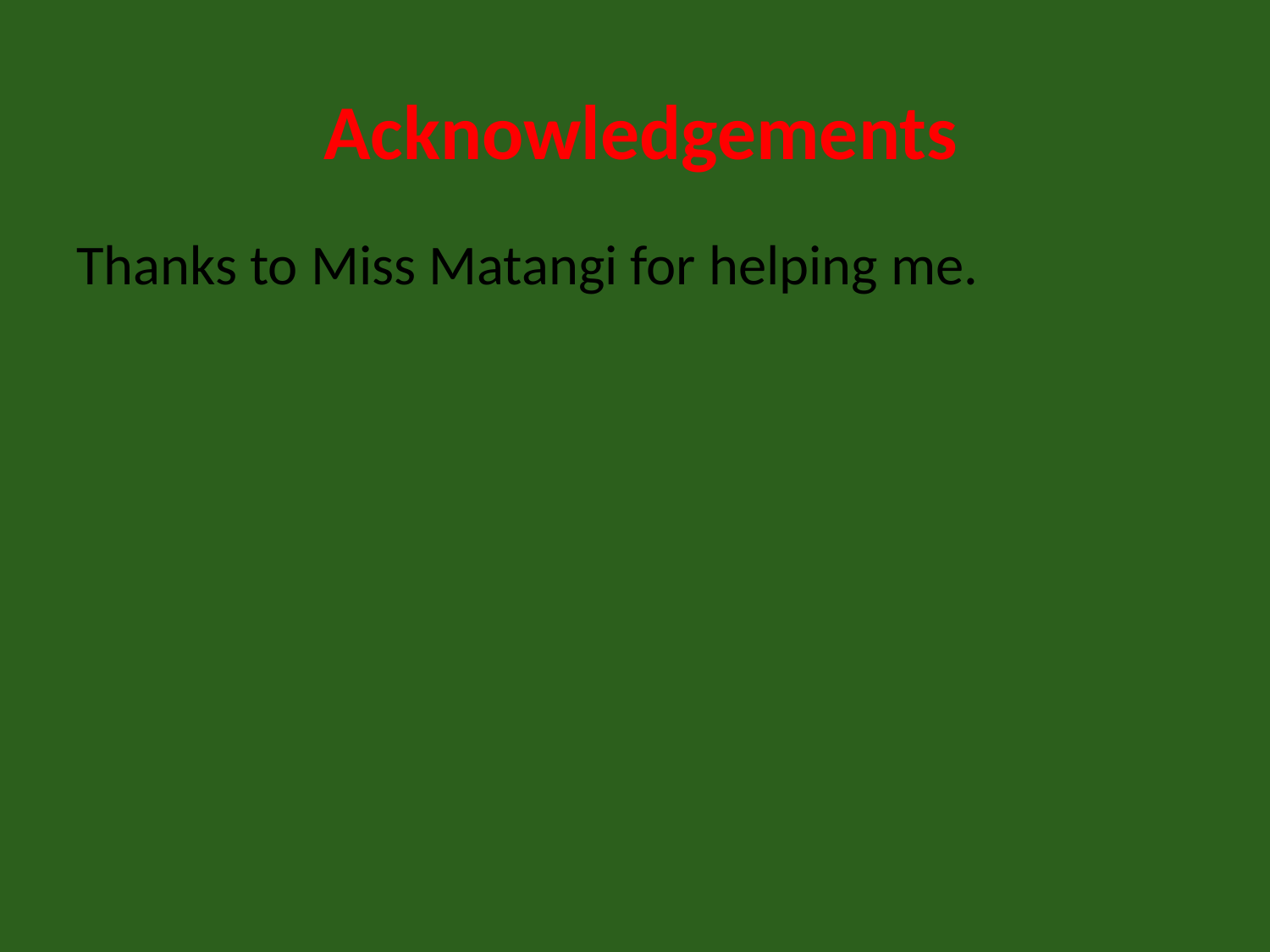

# Acknowledgements
Thanks to Miss Matangi for helping me.